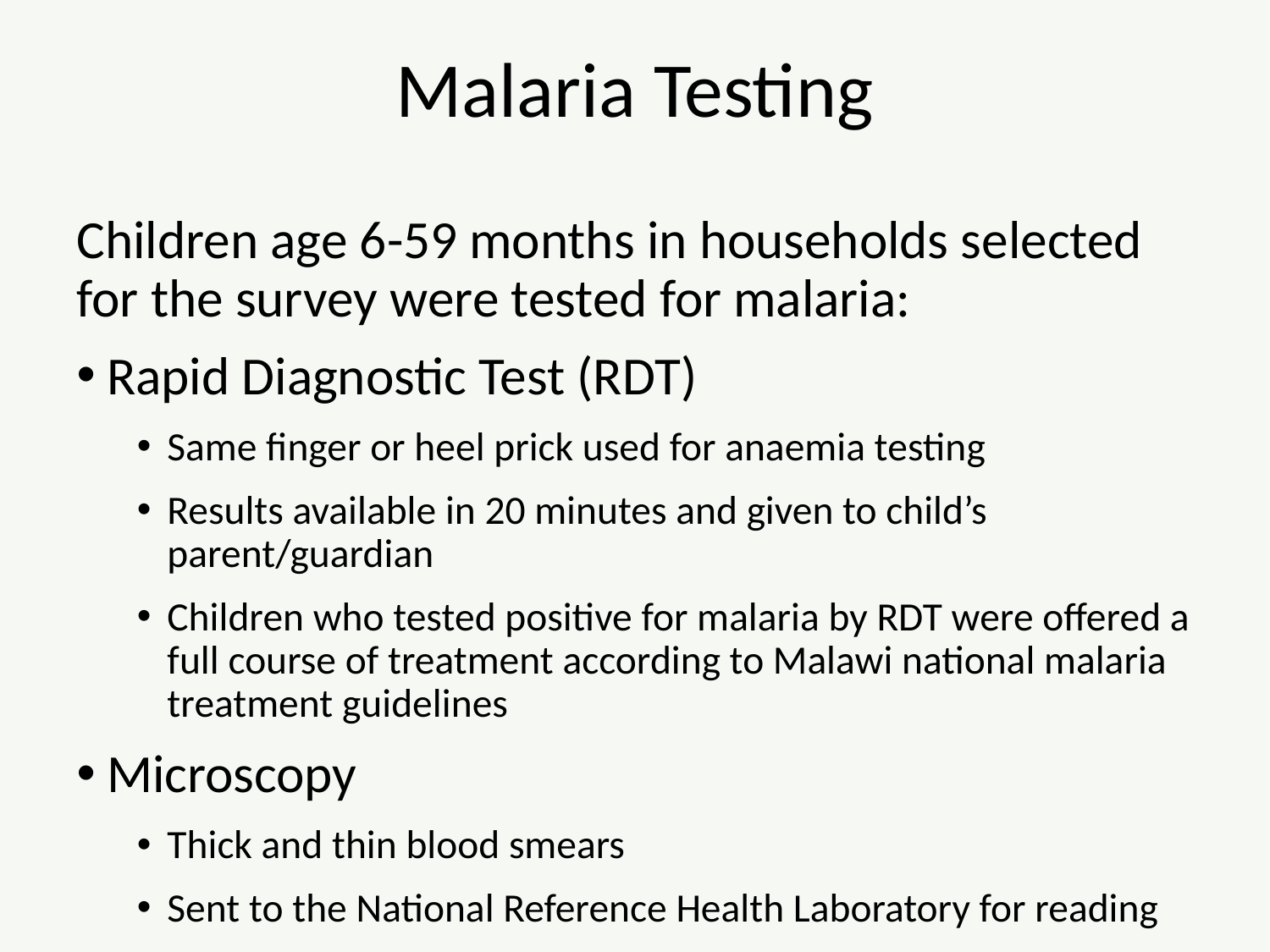

# Malaria Testing
Children age 6-59 months in households selected for the survey were tested for malaria:
Rapid Diagnostic Test (RDT)
Same finger or heel prick used for anaemia testing
Results available in 20 minutes and given to child’s parent/guardian
Children who tested positive for malaria by RDT were offered a full course of treatment according to Malawi national malaria treatment guidelines
Microscopy
Thick and thin blood smears
Sent to the National Reference Health Laboratory for reading